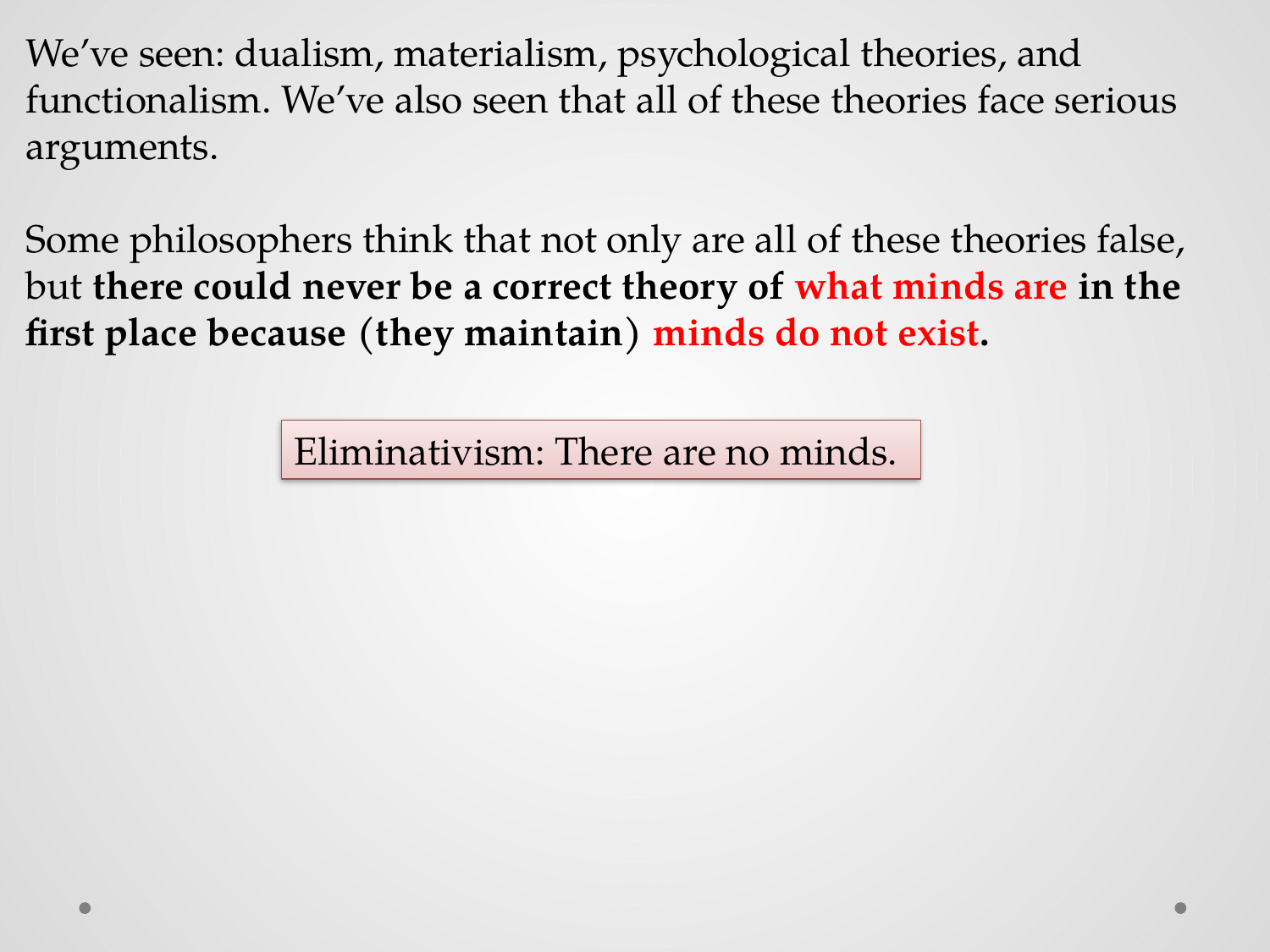

We’ve seen: dualism, materialism, psychological theories, and functionalism. We’ve also seen that all of these theories face serious arguments.

Some philosophers think that not only are all of these theories false, but there could never be a correct theory of what minds are in the first place because (they maintain) minds do not exist.
Eliminativism: There are no minds.